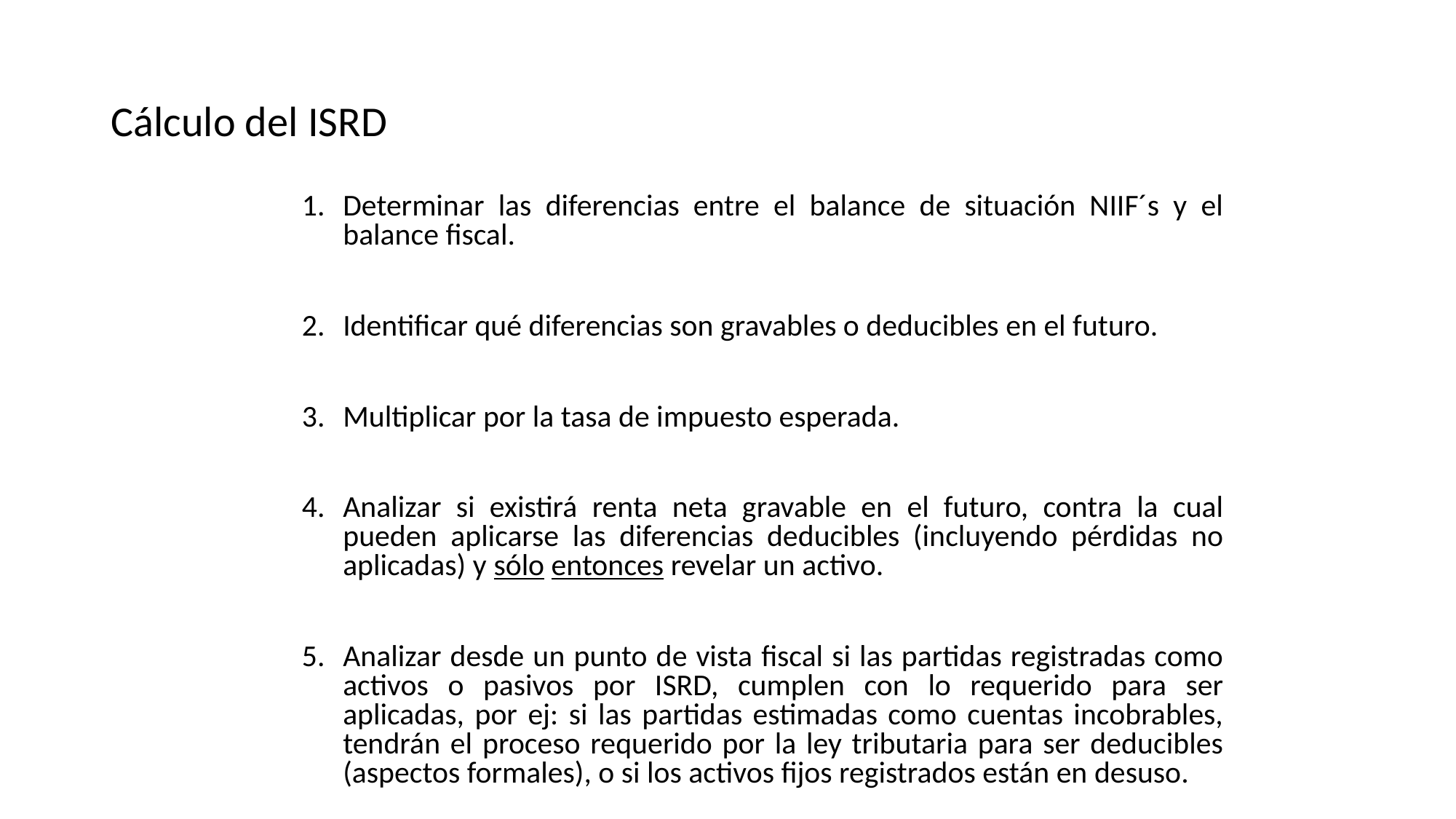

# Cálculo del ISRD

Determinar las diferencias entre el balance de situación NIIF´s y el balance fiscal.

Identificar qué diferencias son gravables o deducibles en el futuro.

Multiplicar por la tasa de impuesto esperada.

Analizar si existirá renta neta gravable en el futuro, contra la cual pueden aplicarse las diferencias deducibles (incluyendo pérdidas no aplicadas) y sólo entonces revelar un activo.

Analizar desde un punto de vista fiscal si las partidas registradas como activos o pasivos por ISRD, cumplen con lo requerido para ser aplicadas, por ej: si las partidas estimadas como cuentas incobrables, tendrán el proceso requerido por la ley tributaria para ser deducibles (aspectos formales), o si los activos fijos registrados están en desuso.